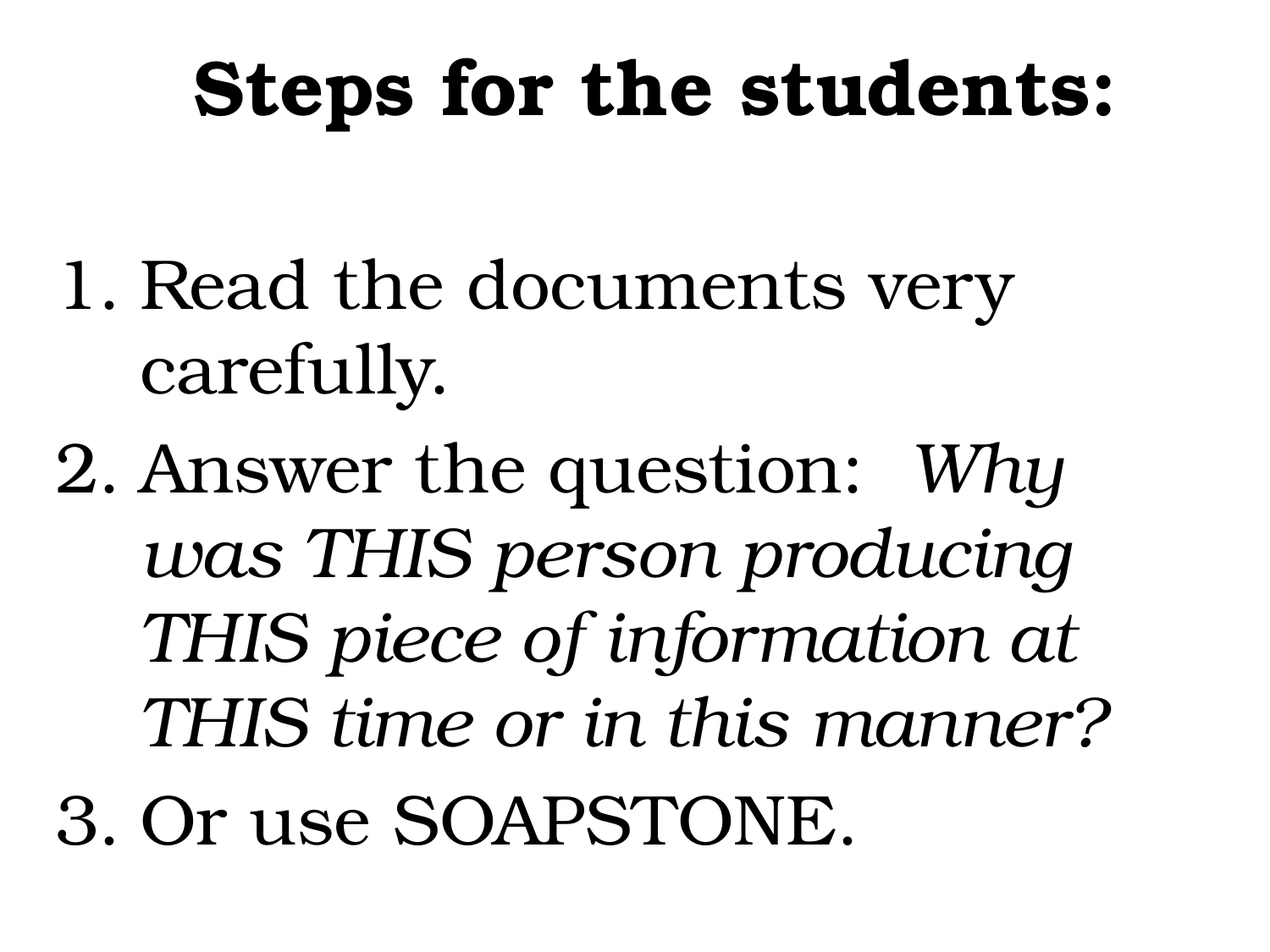

# Steps for the students:
Read the documents very carefully.
Answer the question:  Why was THIS person producing THIS piece of information at THIS time or in this manner?
Or use SOAPSTONE.